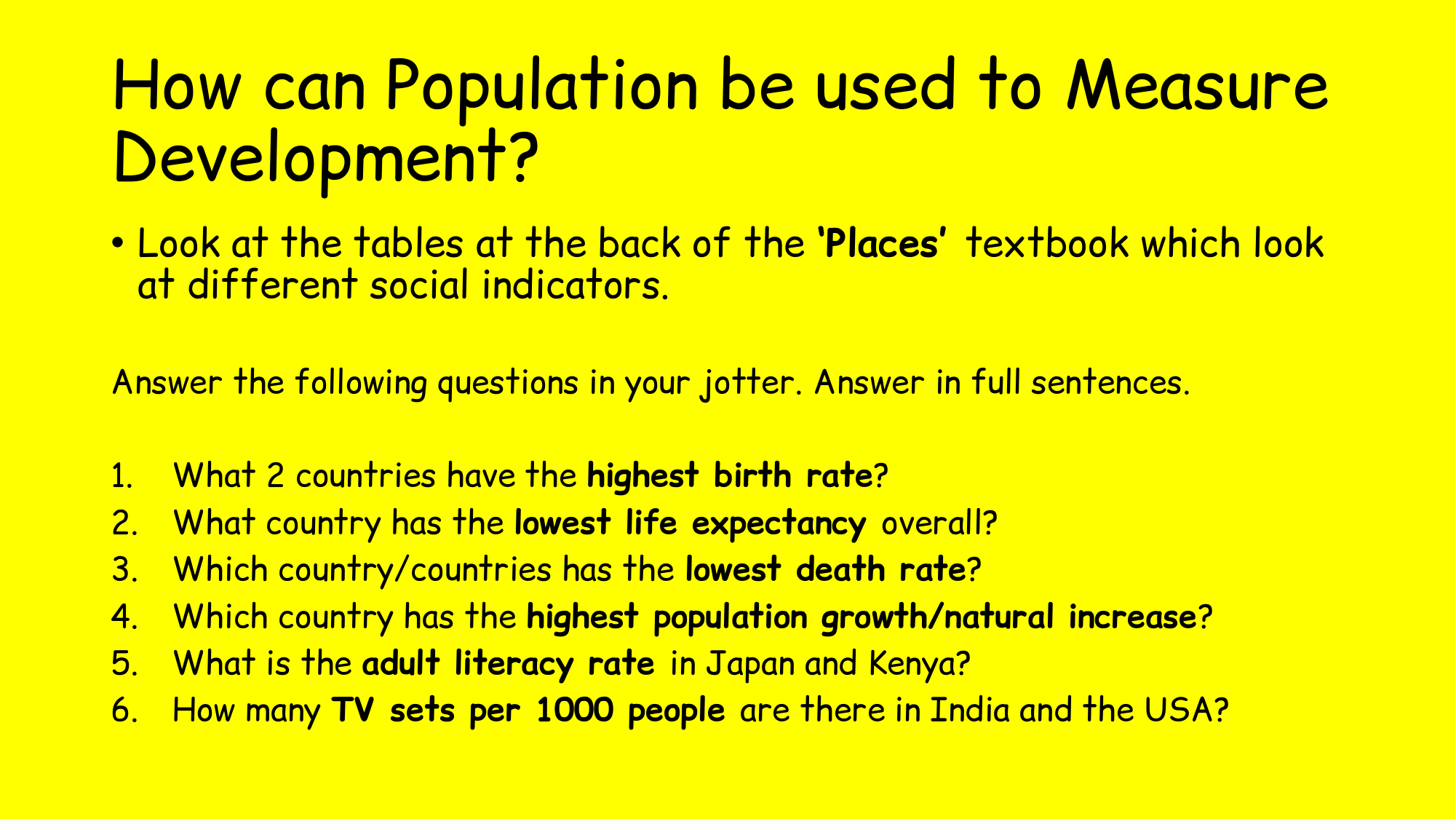

# How can Population be used to Measure Development?
Look at the tables at the back of the ‘Places’ textbook which look at different social indicators.

Answer the following questions in your jotter. Answer in full sentences.

What 2 countries have the highest birth rate?
What country has the lowest life expectancy overall?
Which country/countries has the lowest death rate?
Which country has the highest population growth/natural increase?
What is the adult literacy rate in Japan and Kenya?
How many TV sets per 1000 people are there in India and the USA?